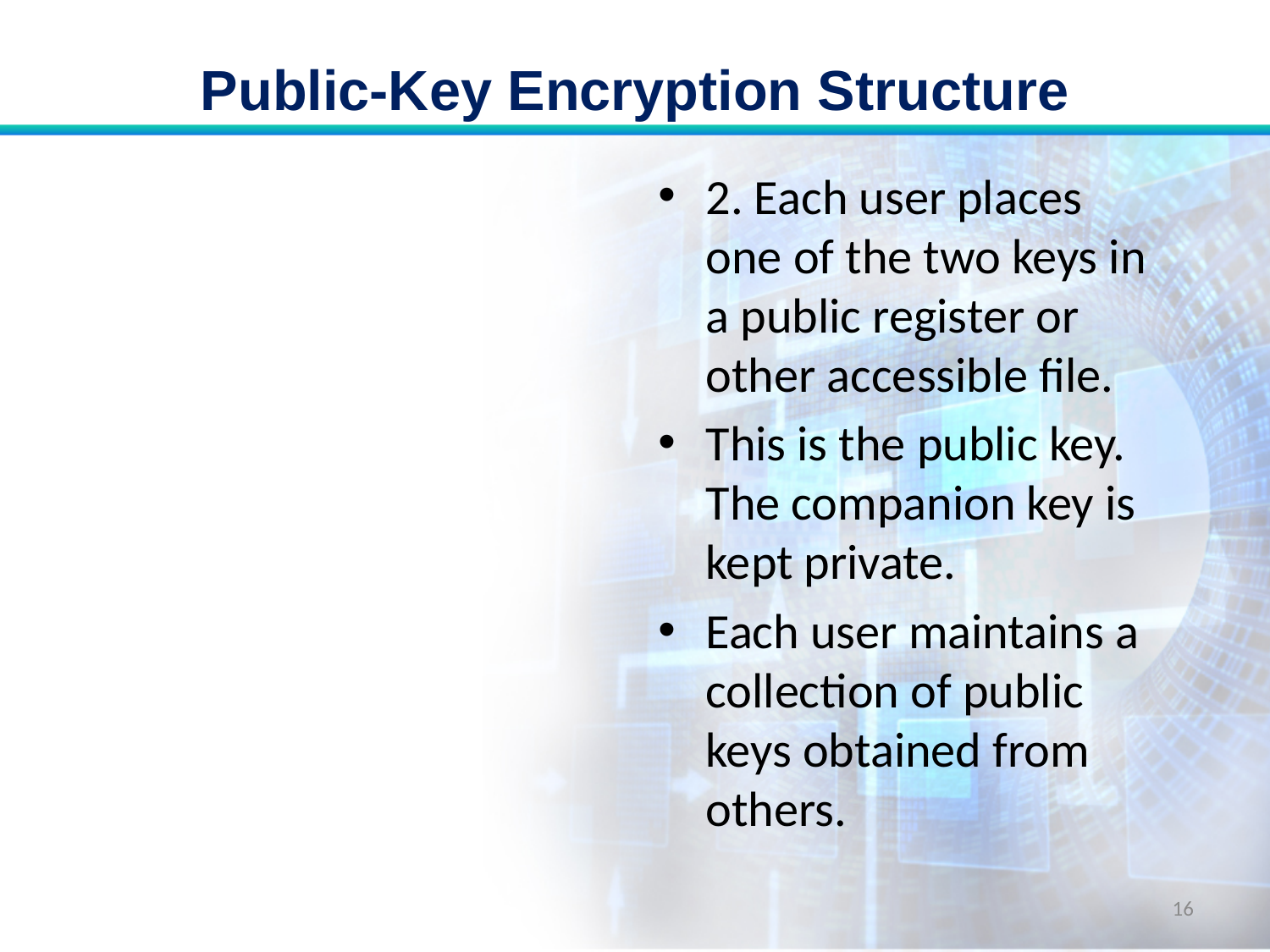

# Public-Key Encryption Structure
2. Each user places one of the two keys in a public register or other accessible file.
This is the public key. The companion key is kept private.
Each user maintains a collection of public keys obtained from others.
16